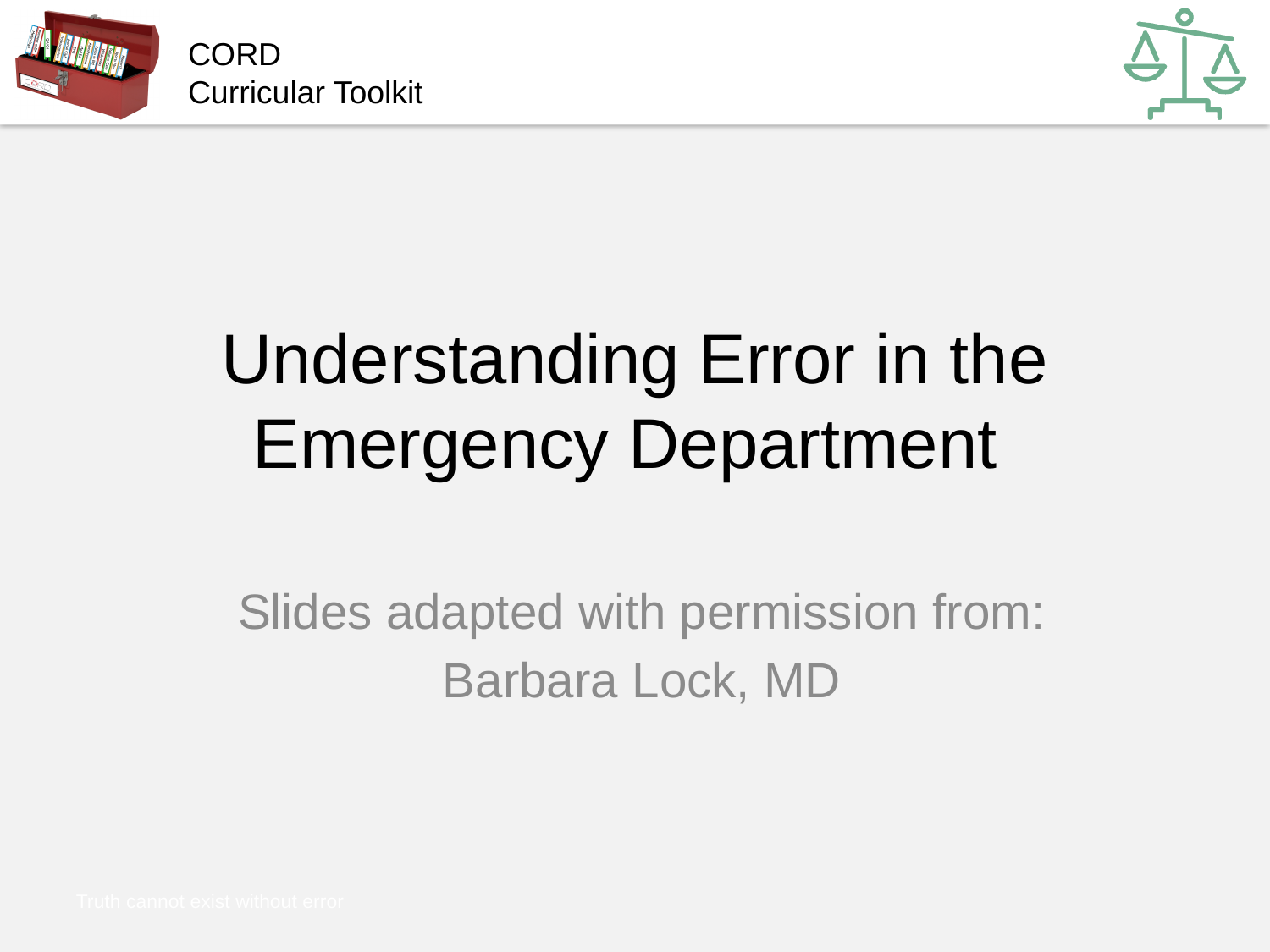

# Understanding Error in the Emergency Department
Slides adapted with permission from:
Barbara Lock, MD

Truth cannot exist without error